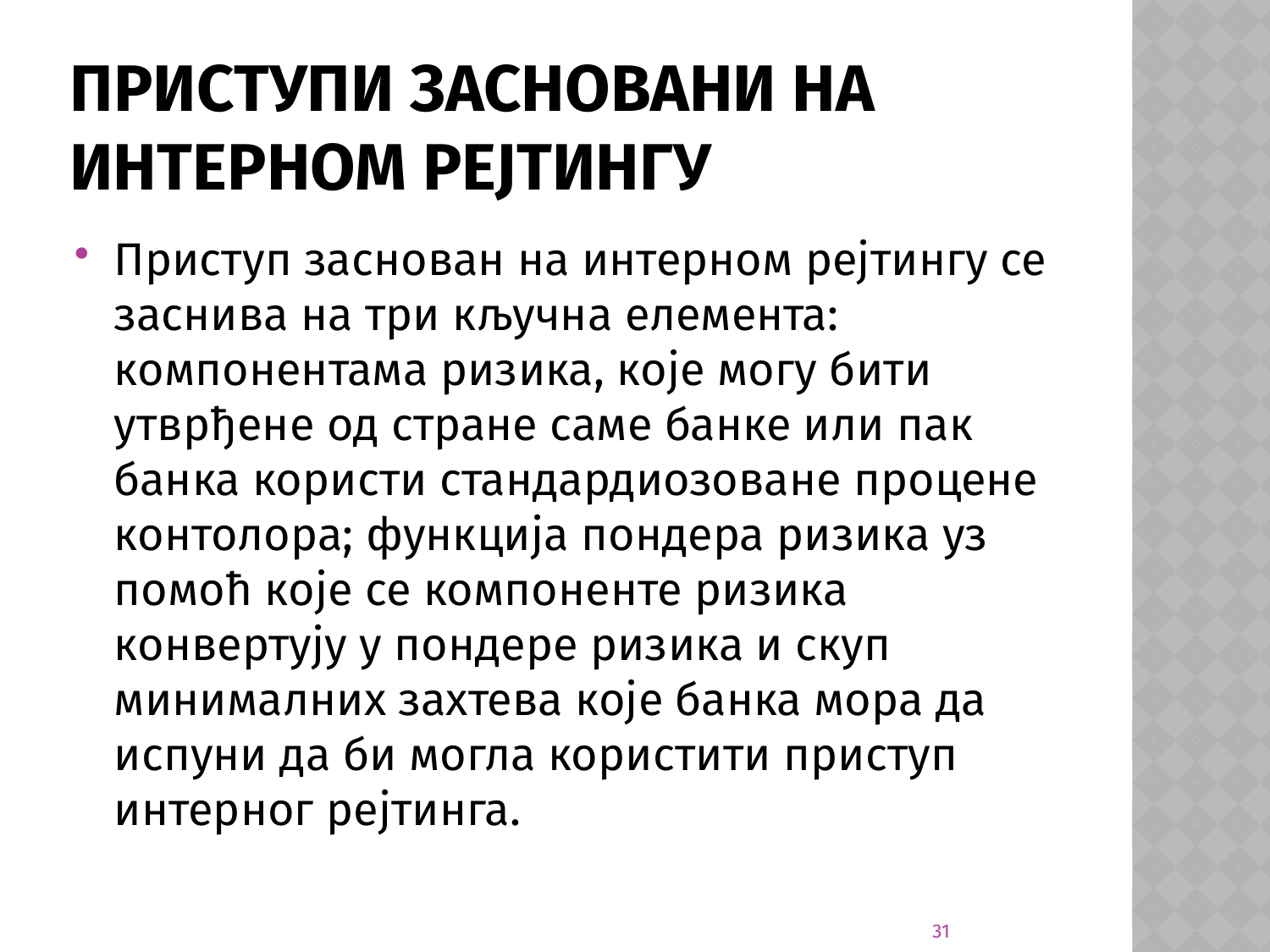

# Приступи засновани на интерном рејтингу
Приступ заснован на интерном рејтингу се заснива на три кључна елемента: компонентама ризика, које могу бити утврђене од стране саме банке или пак банка користи стандардиозоване процене контолора; функција пондера ризика уз помоћ које се компоненте ризика конвертују у пондере ризика и скуп минималних захтева које банка мора да испуни да би могла користити приступ интерног рејтинга.
31